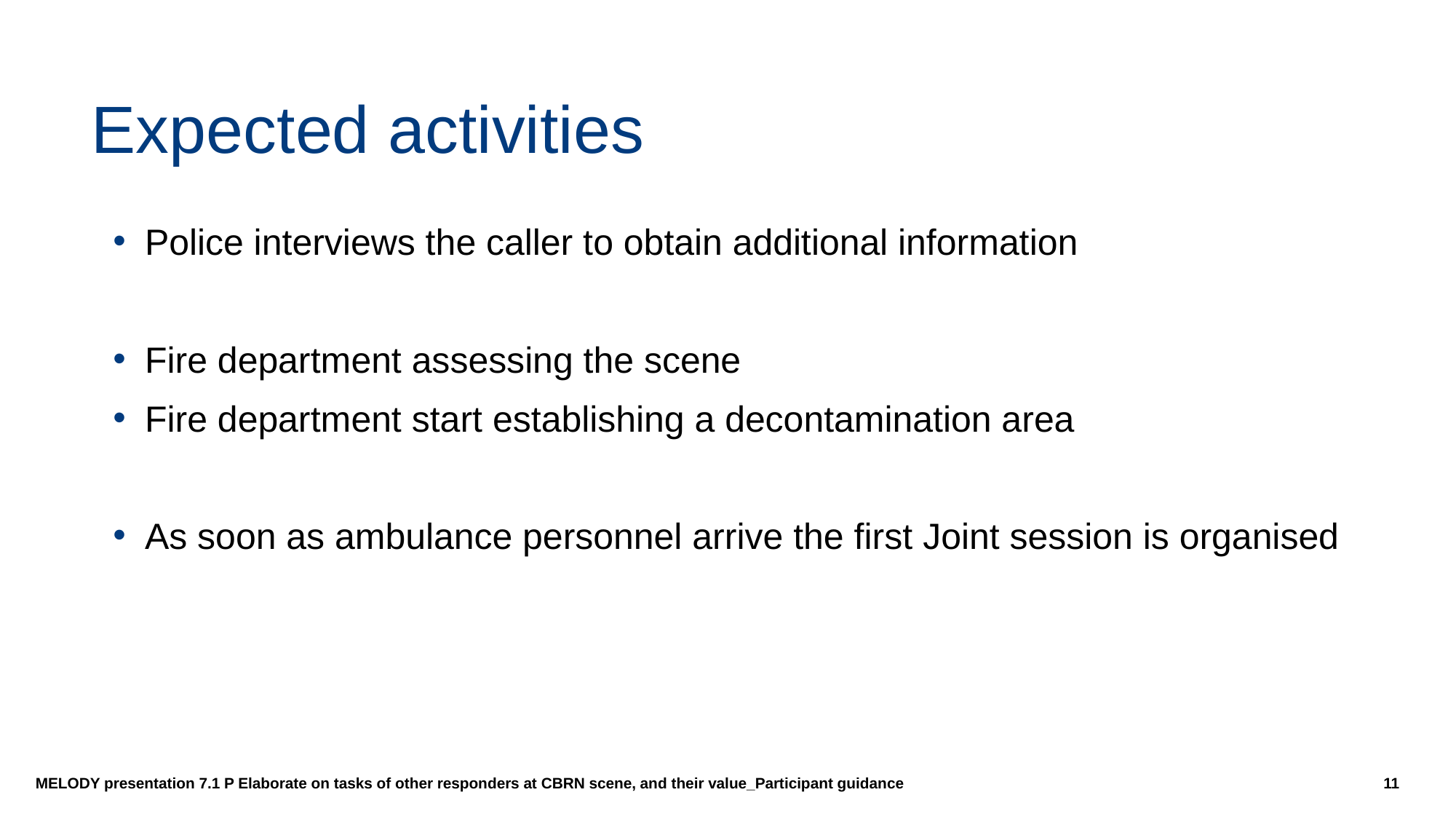

# Expected activities
Police interviews the caller to obtain additional information

Fire department assessing the scene
Fire department start establishing a decontamination area

As soon as ambulance personnel arrive the first Joint session is organised

MELODY presentation 7.1 P Elaborate on tasks of other responders at CBRN scene, and their value_Participant guidance
11